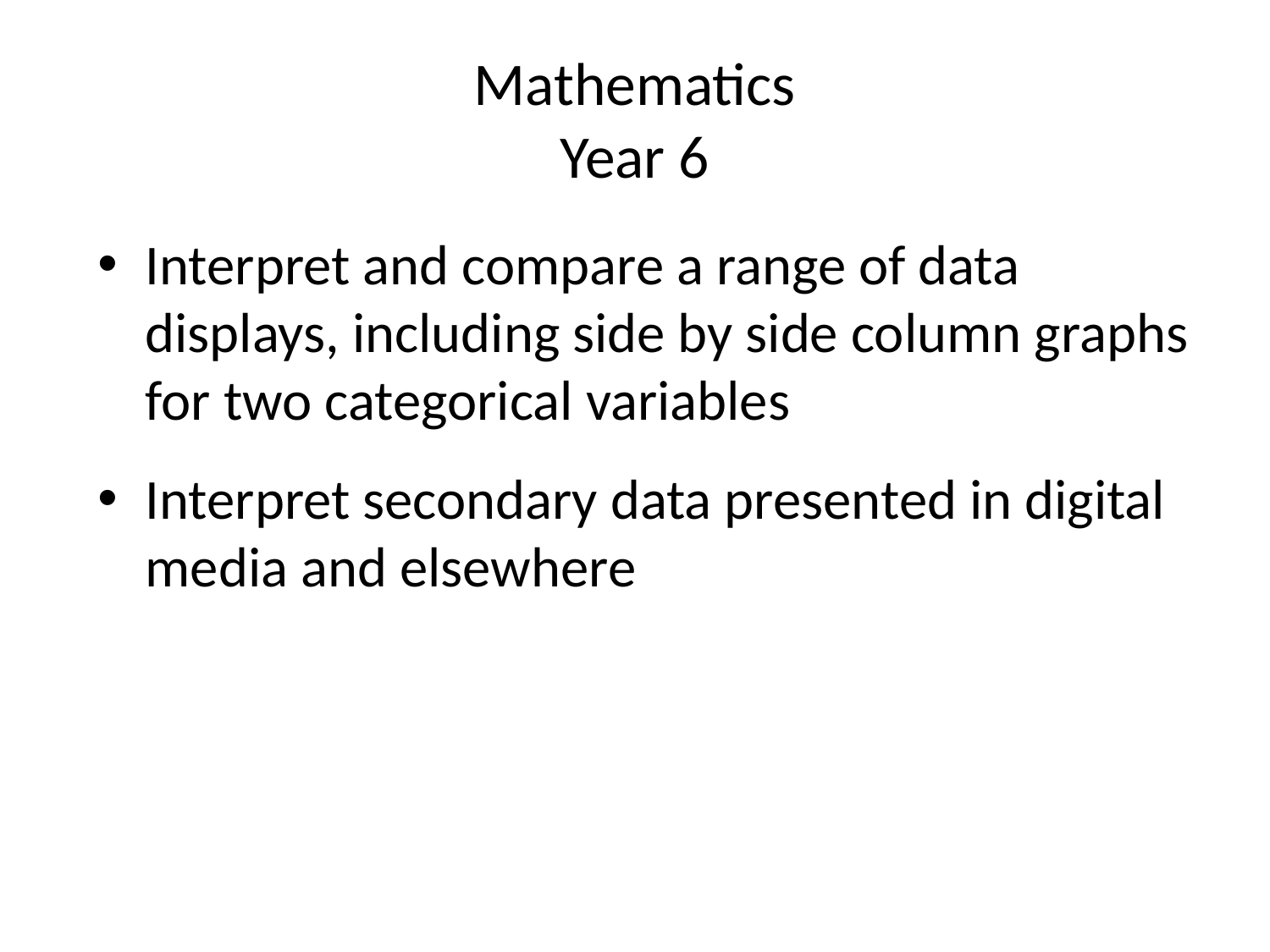

# Mathematics Year 6
Interpret and compare a range of data displays, including side by side column graphs for two categorical variables
Interpret secondary data presented in digital media and elsewhere